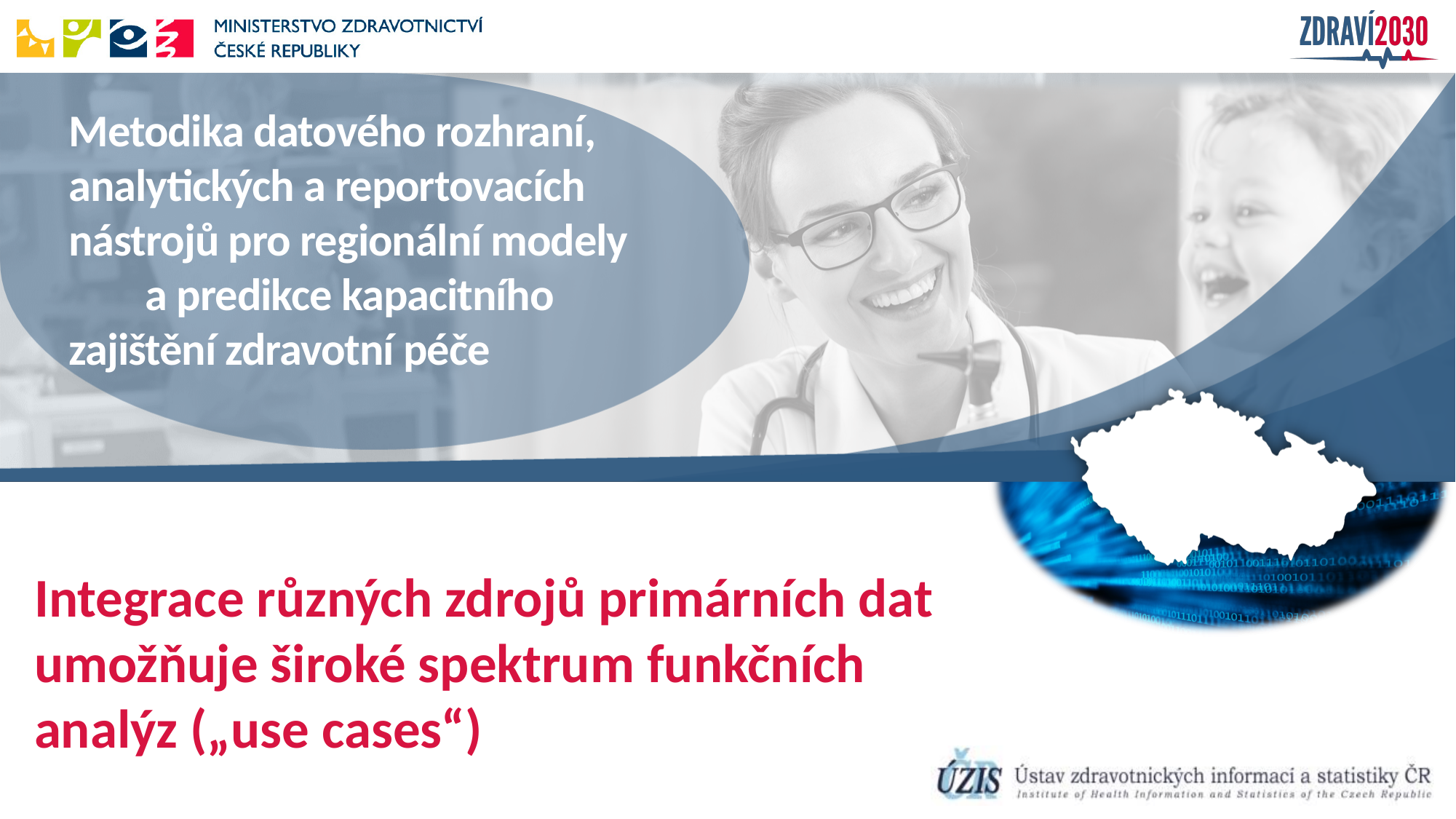

Integrace různých zdrojů primárních dat umožňuje široké spektrum funkčních analýz („use cases“)